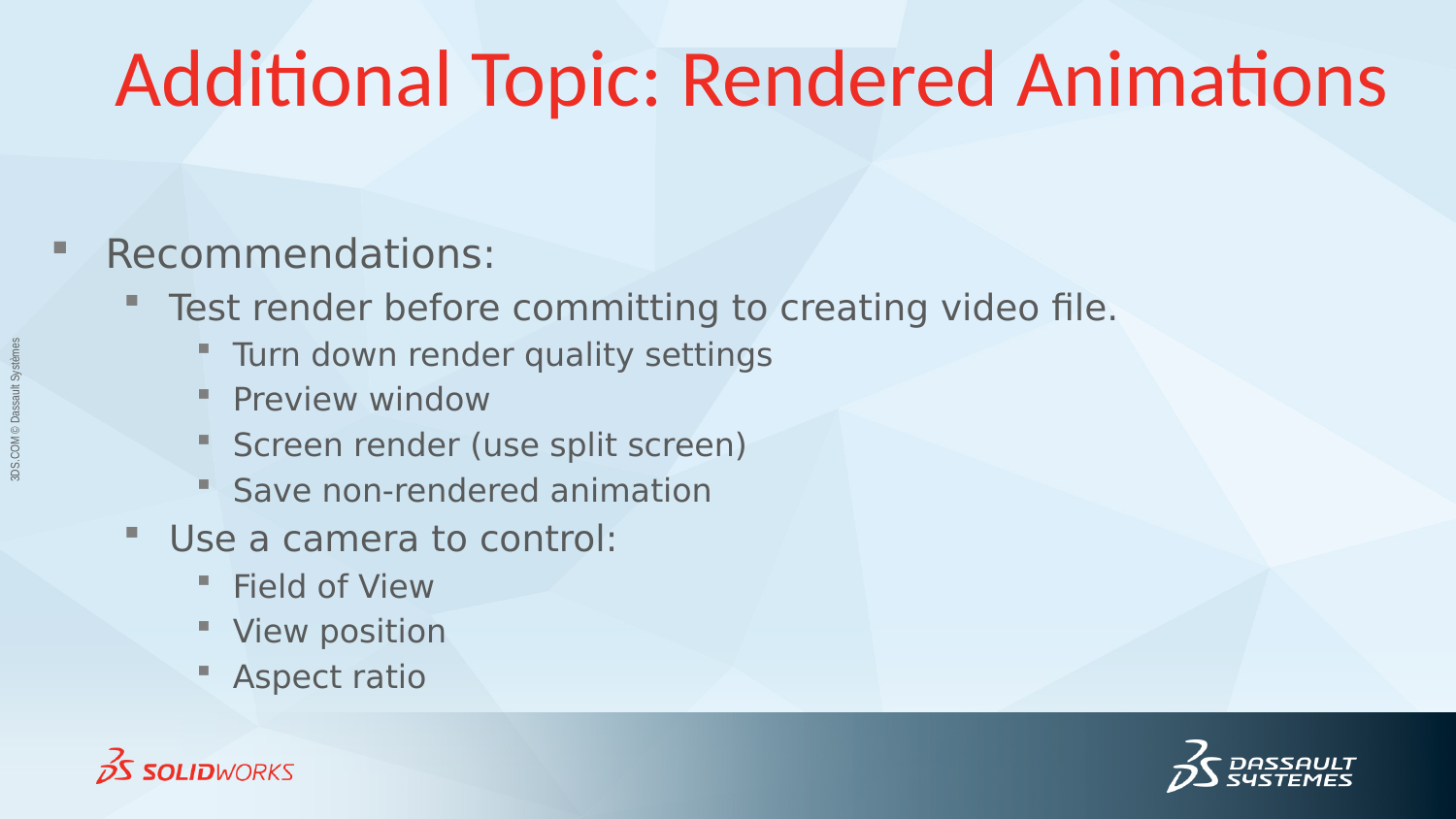

# Additional Topic: Rendered Animations
Recommendations:
Test render before committing to creating video file.
Turn down render quality settings
Preview window
Screen render (use split screen)
Save non-rendered animation
Use a camera to control:
Field of View
View position
Aspect ratio